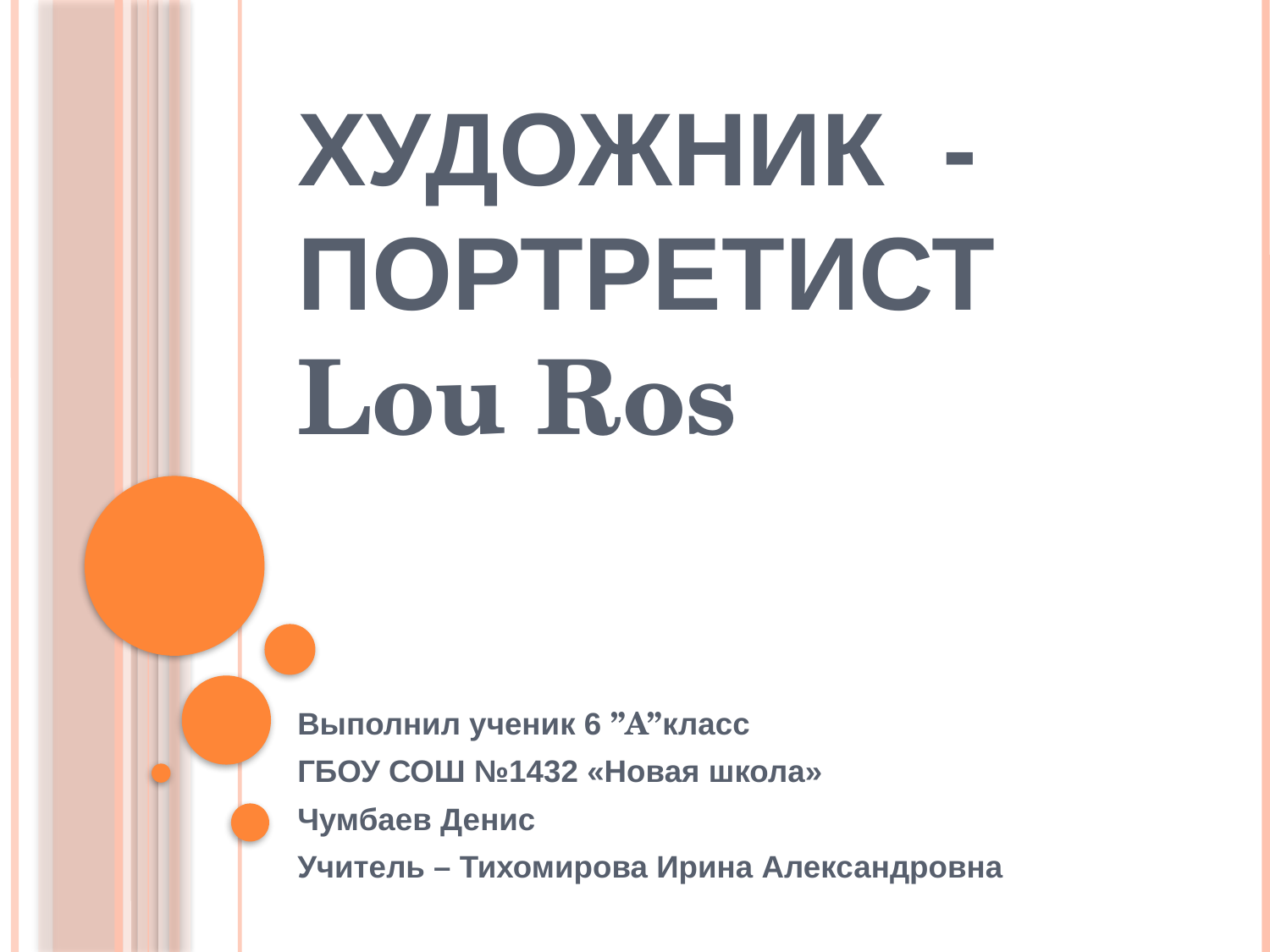

ХУДОЖНИК  -  ПОРТРЕТИСТ Lou Ros

Выполнил ученик 6 ”A”класс
ГБОУ СОШ №1432 «Новая школа»
Чумбаев Денис
Учитель – Тихомирова Ирина Александровна